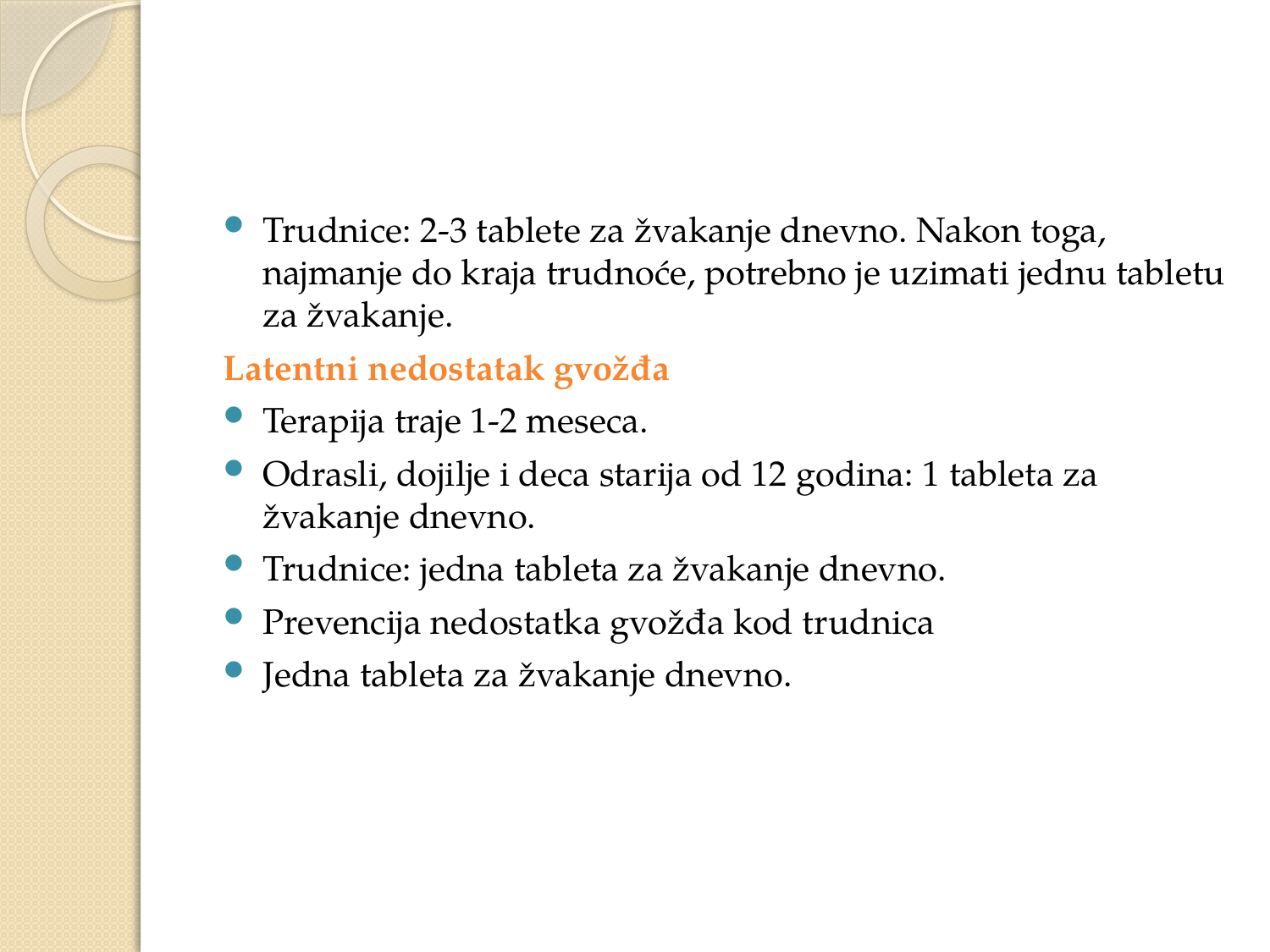

#
Trudnice: 2-3 tablete za žvakanje dnevno. Nakon toga, najmanje do kraja trudnoće, potrebno je uzimati jednu tabletu za žvakanje.
Latentni nedostatak gvožđa
Terapija traje 1-2 meseca.
Odrasli, dojilje i deca starija od 12 godina: 1 tableta za žvakanje dnevno.
Trudnice: jedna tableta za žvakanje dnevno.
Prevencija nedostatka gvožđa kod trudnica
Jedna tableta za žvakanje dnevno.